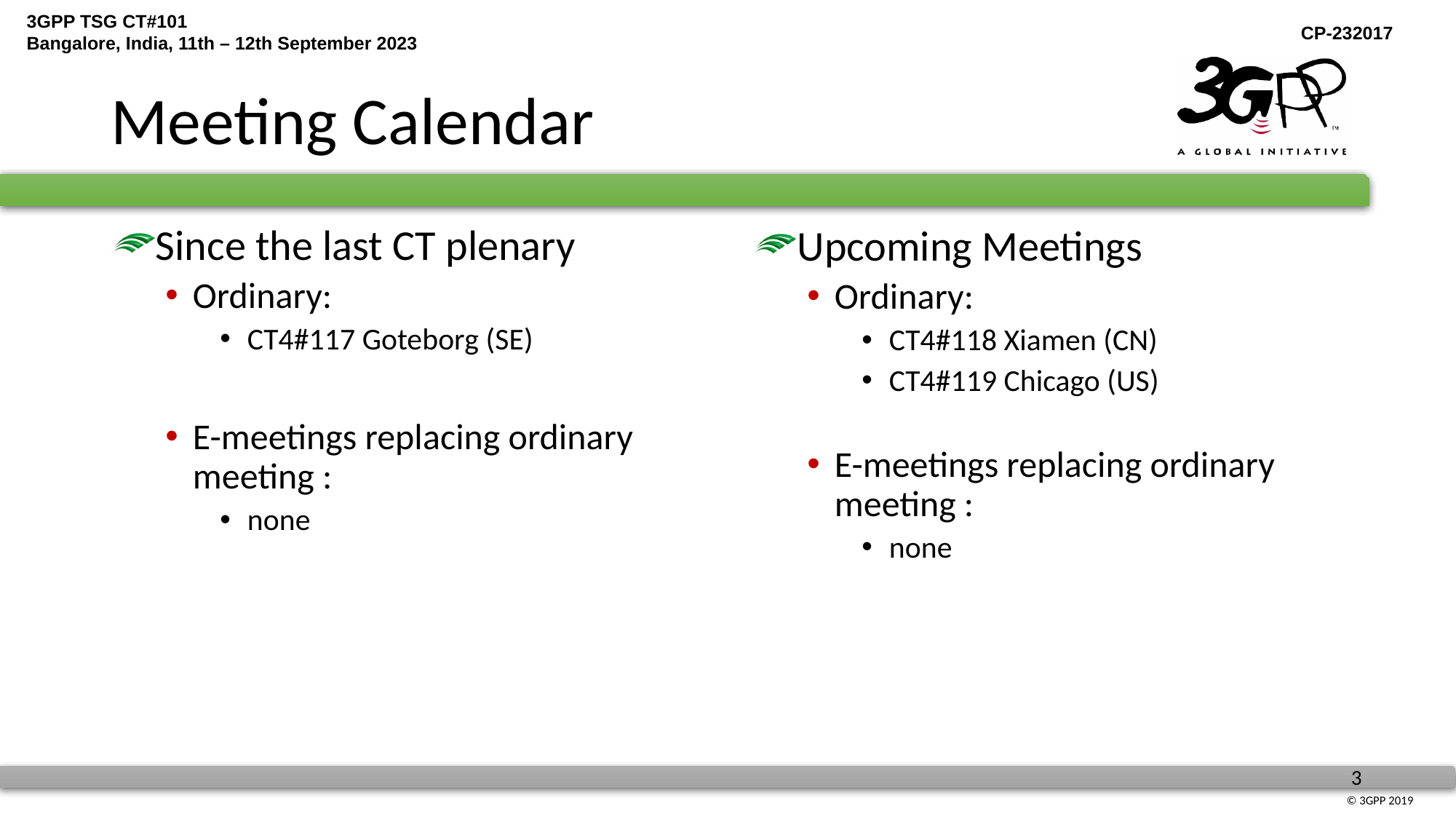

# Meeting Calendar
Since the last CT plenary
Ordinary:
CT4#117 Goteborg (SE)

E-meetings replacing ordinary meeting :
none

Upcoming Meetings
Ordinary:
CT4#118 Xiamen (CN)
CT4#119 Chicago (US)

E-meetings replacing ordinary meeting :
none